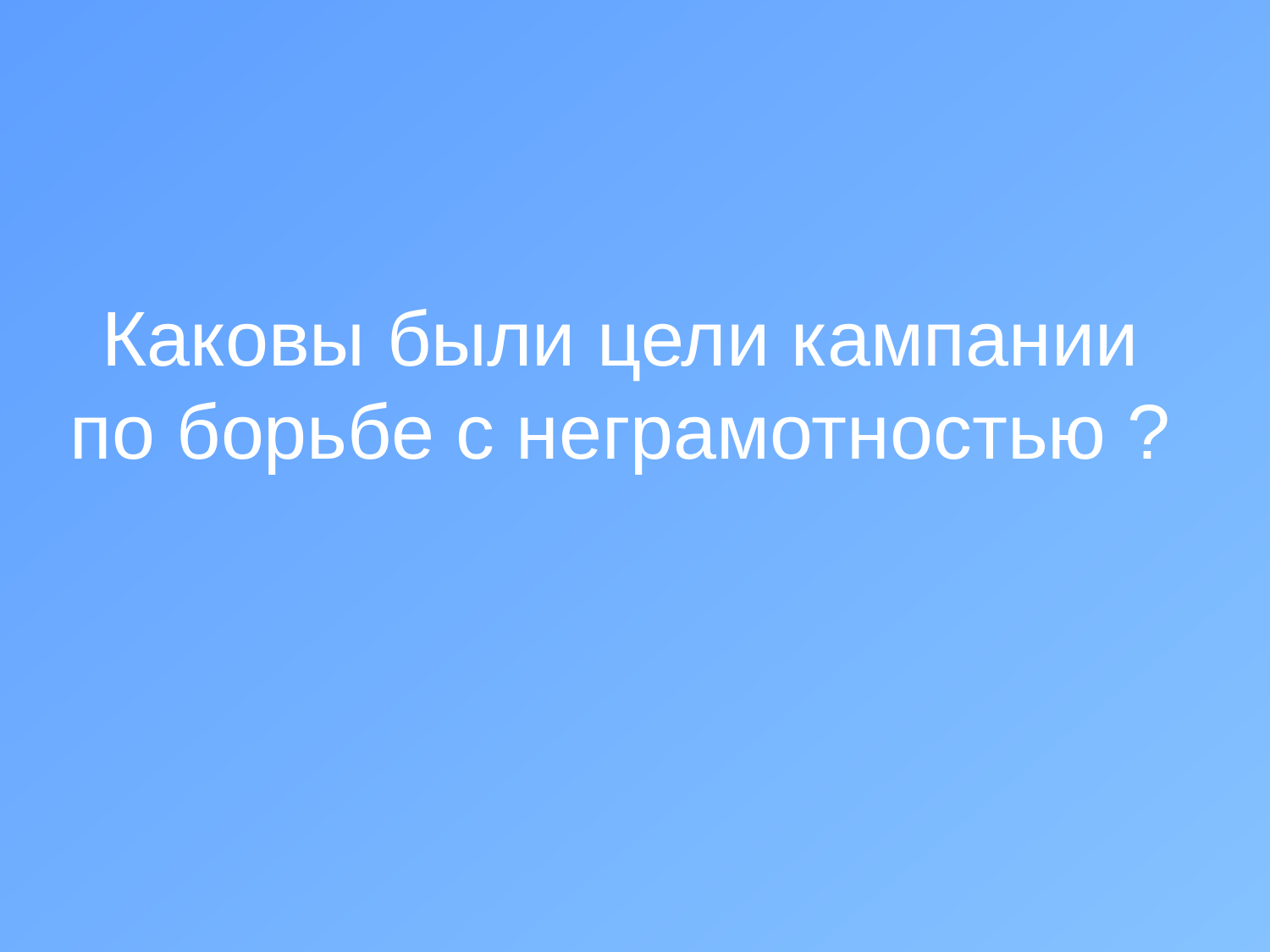

# Каковы были цели кампании по борьбе с неграмотностью ?